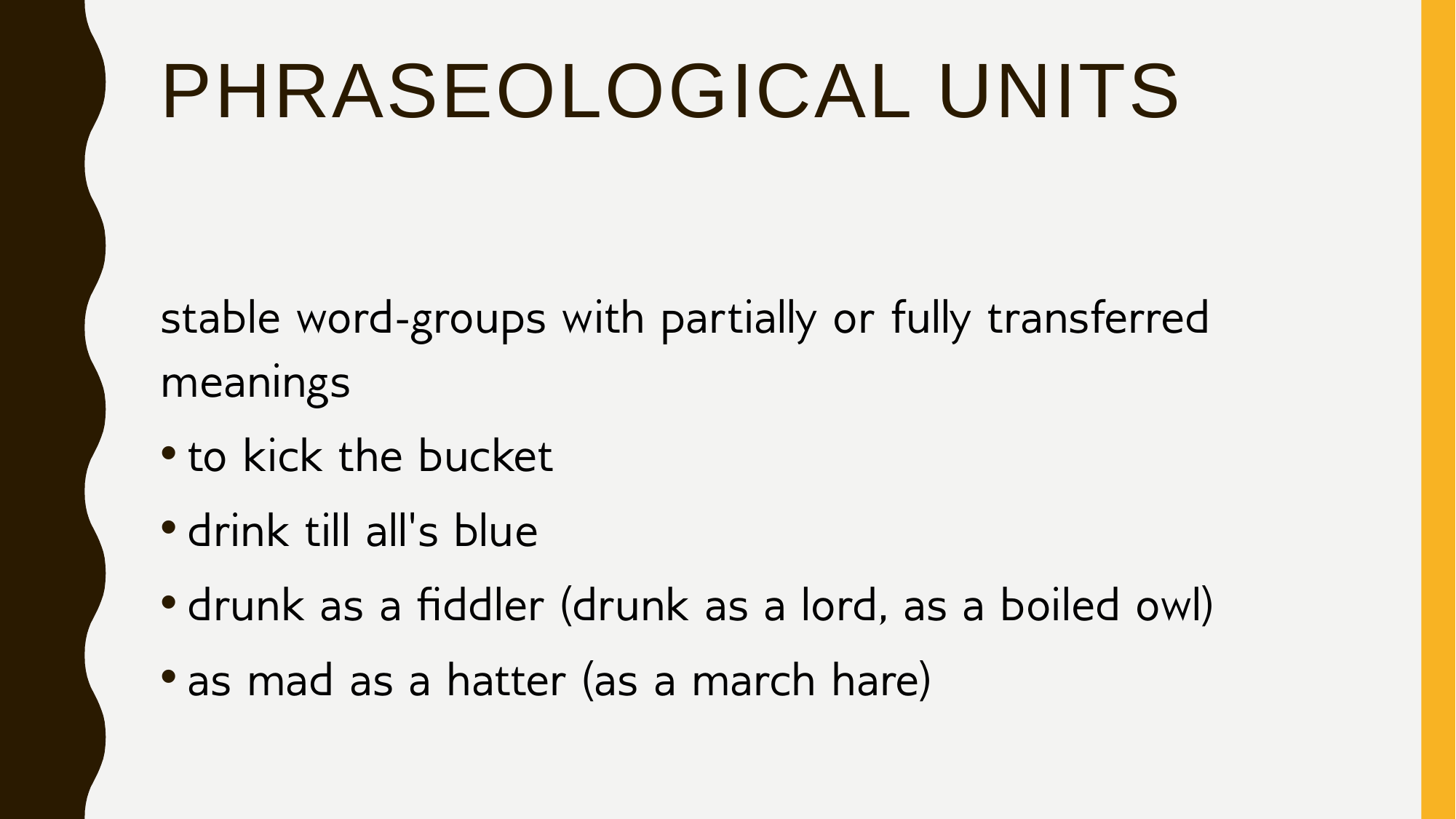

# Phraseological units
stable word-groups with partially or fully transferred meanings
to kick the bucket
drink till all's blue
drunk as a fiddler (drunk as a lord, as a boiled owl)
as mad as a hatter (as a march hare)